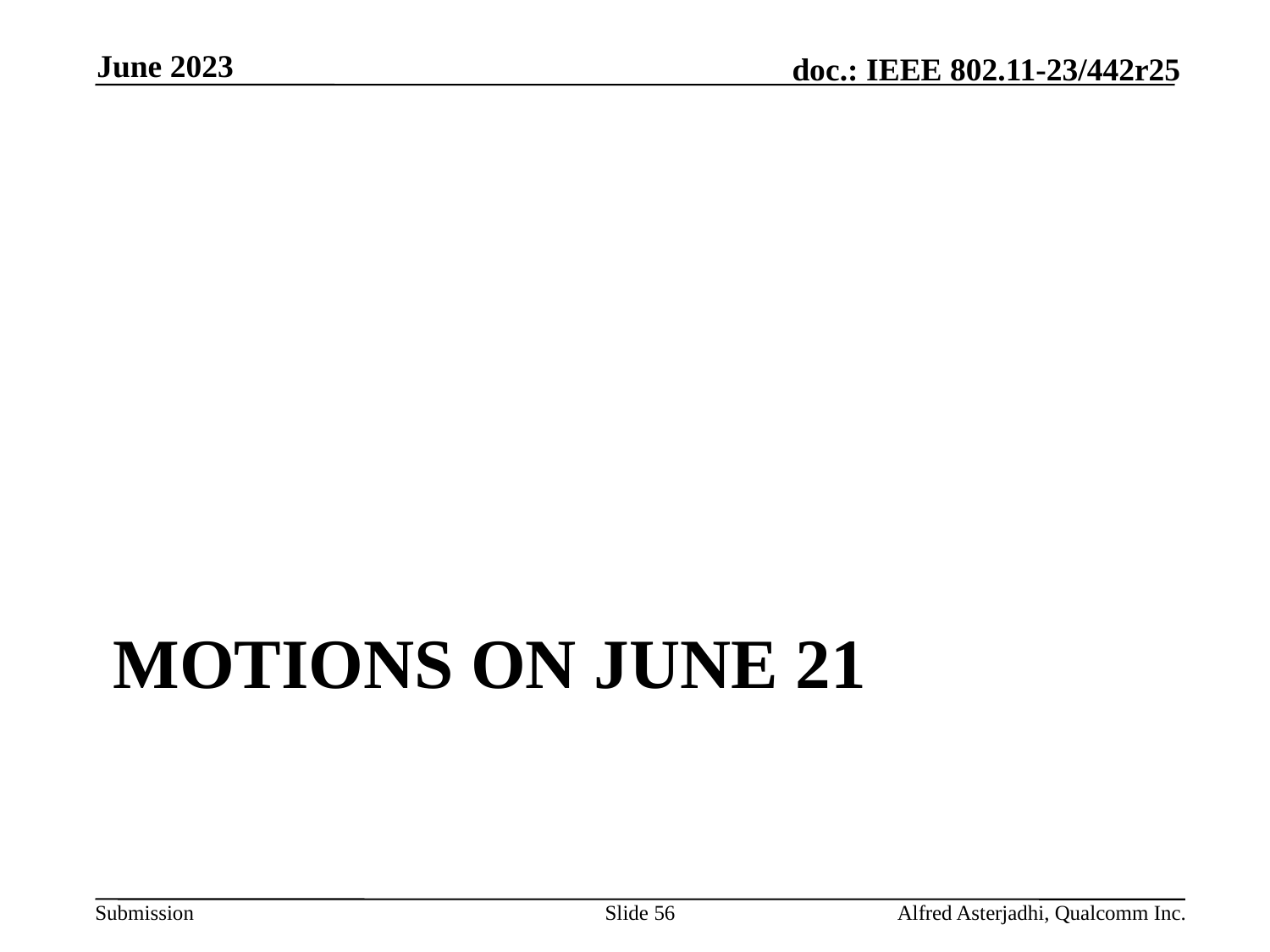

June 2023

# Motions on June 21
Slide 56
Alfred Asterjadhi, Qualcomm Inc.